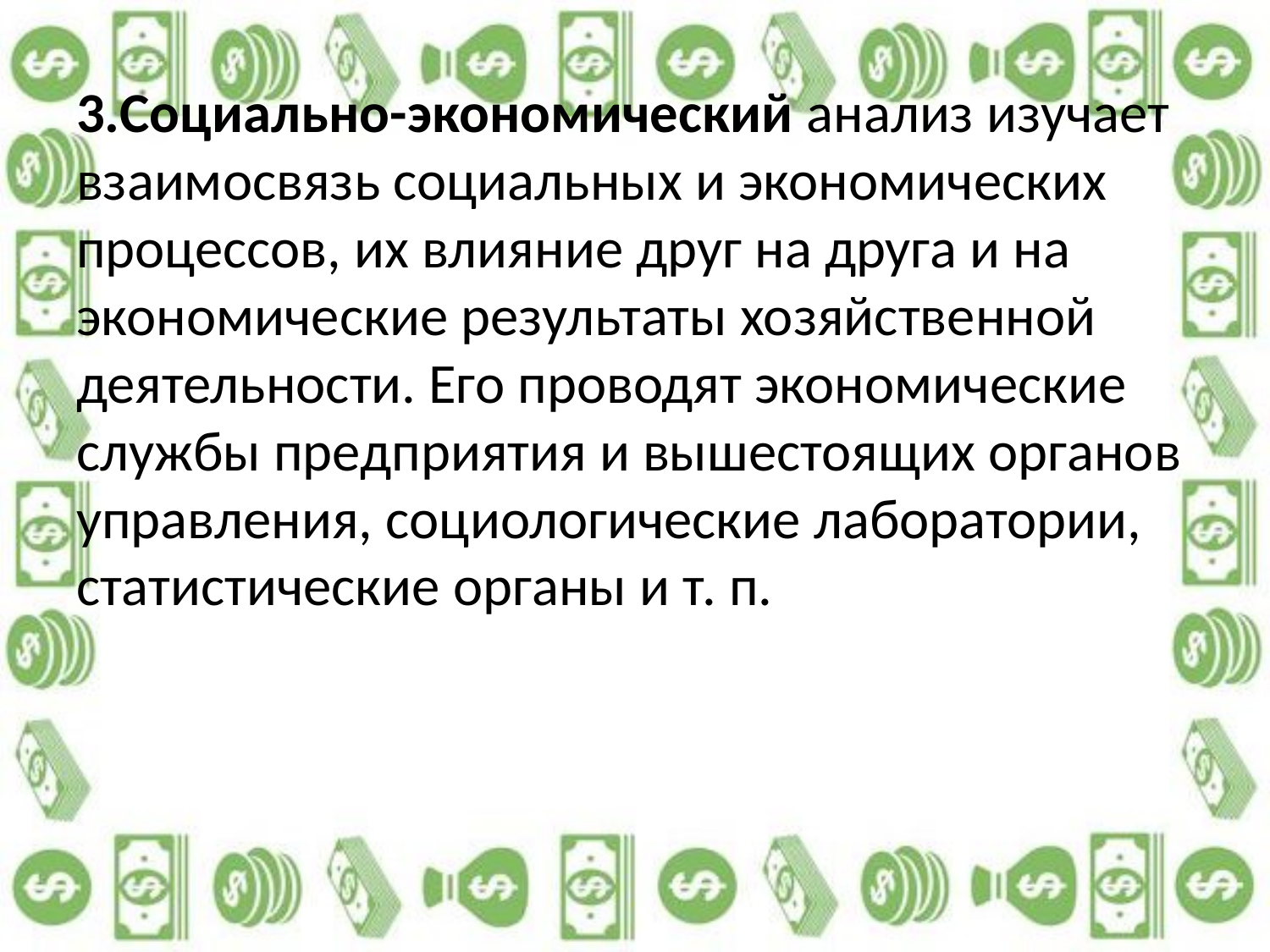

#
3.Социально-экономический анализ изучает взаимосвязь социальных и экономических процессов, их влияние друг на друга и на экономические результаты хозяйственной деятельности. Его проводят экономические службы предприятия и вышестоящих органов управления, социологические лаборатории, статистические органы и т. п.